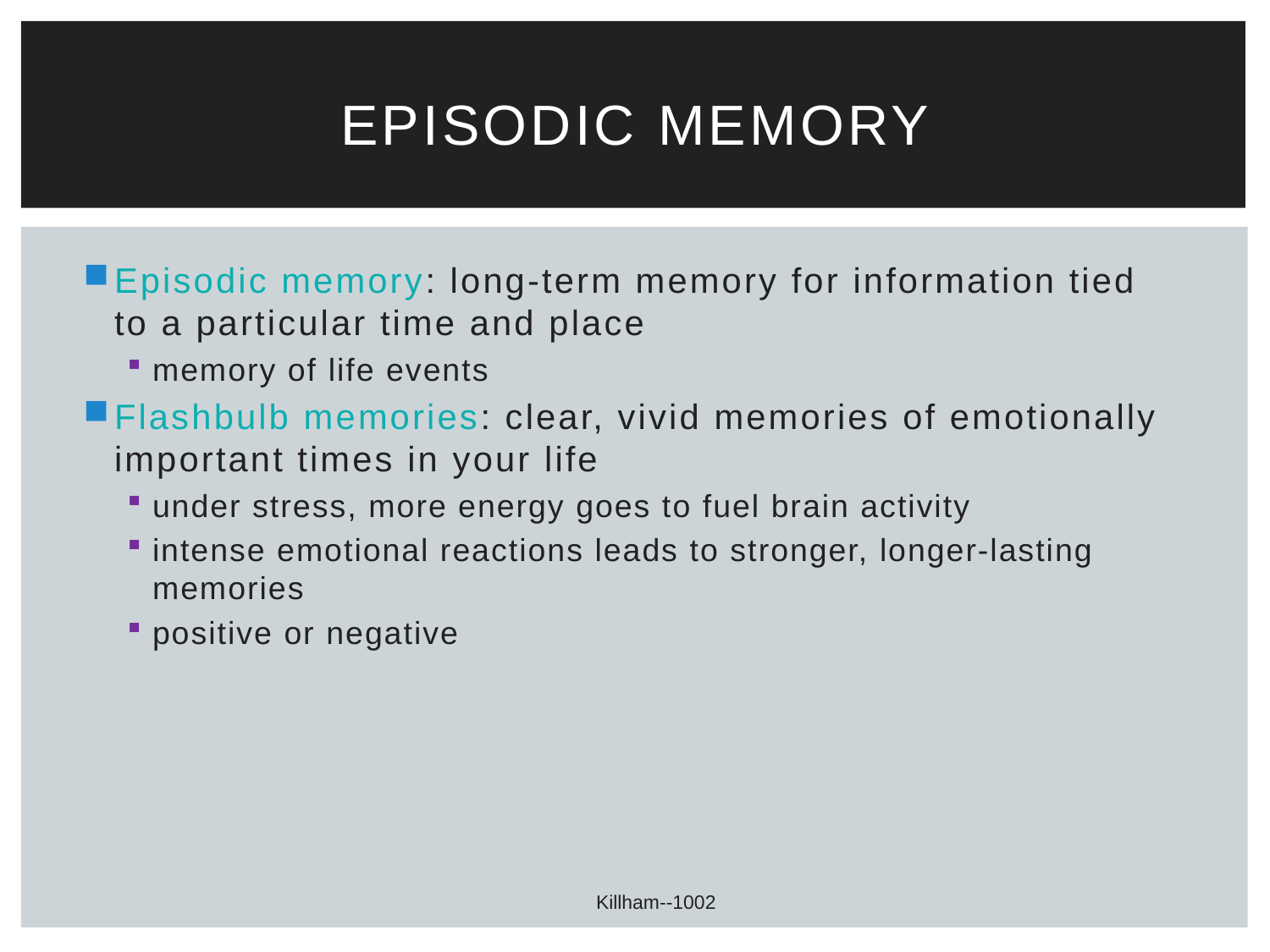

# Episodic memory
Episodic memory: long-term memory for information tied to a particular time and place
memory of life events
Flashbulb memories: clear, vivid memories of emotionally important times in your life
under stress, more energy goes to fuel brain activity
intense emotional reactions leads to stronger, longer-lasting memories
positive or negative
Killham--1002